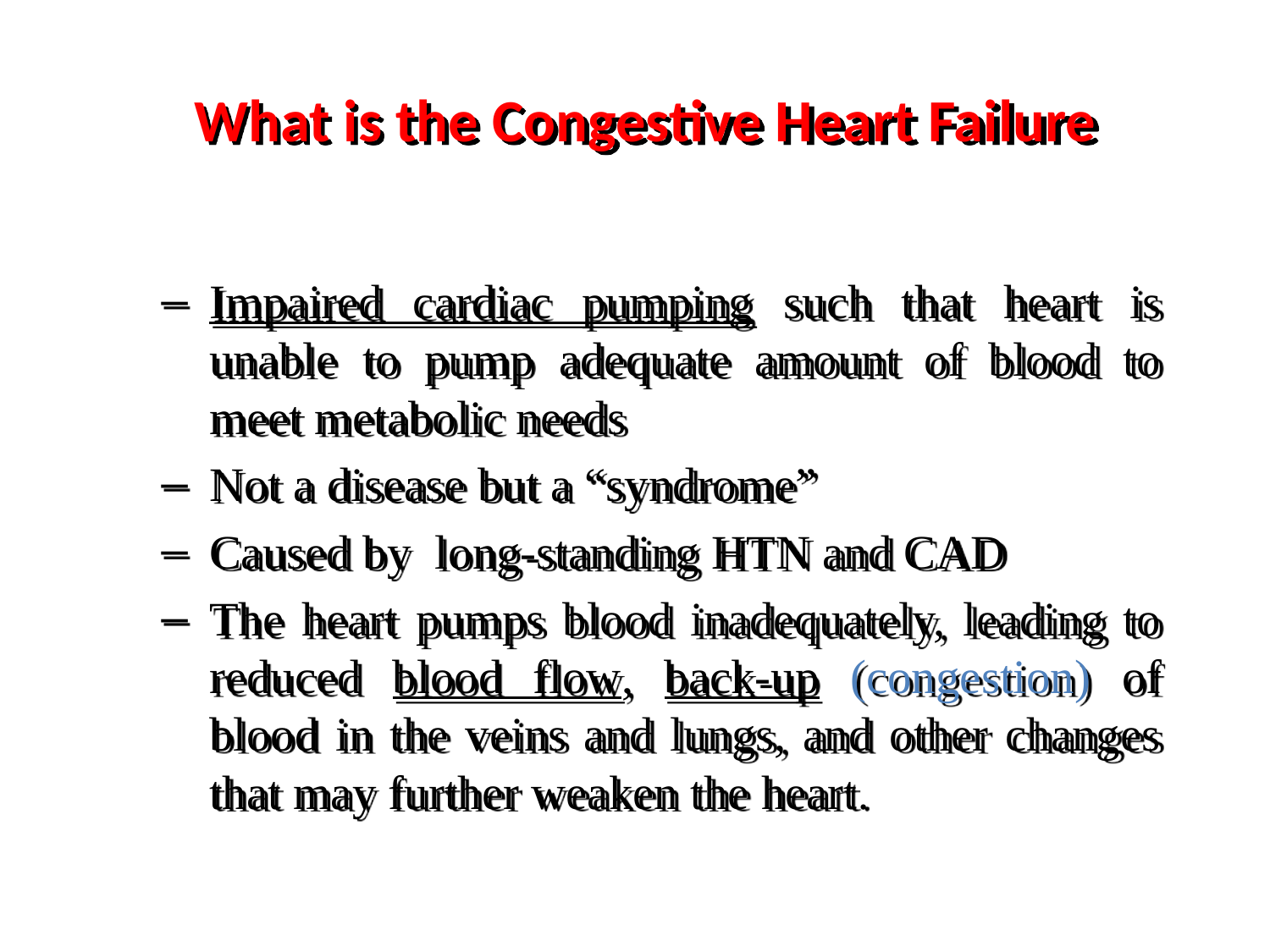

# What is the Congestive Heart Failure
Impaired cardiac pumping such that heart is unable to pump adequate amount of blood to meet metabolic needs
Not a disease but a “syndrome”
Caused by  long-standing HTN and CAD
The heart pumps blood inadequately, leading to reduced blood flow, back-up (congestion) of blood in the veins and lungs, and other changes that may further weaken the heart.